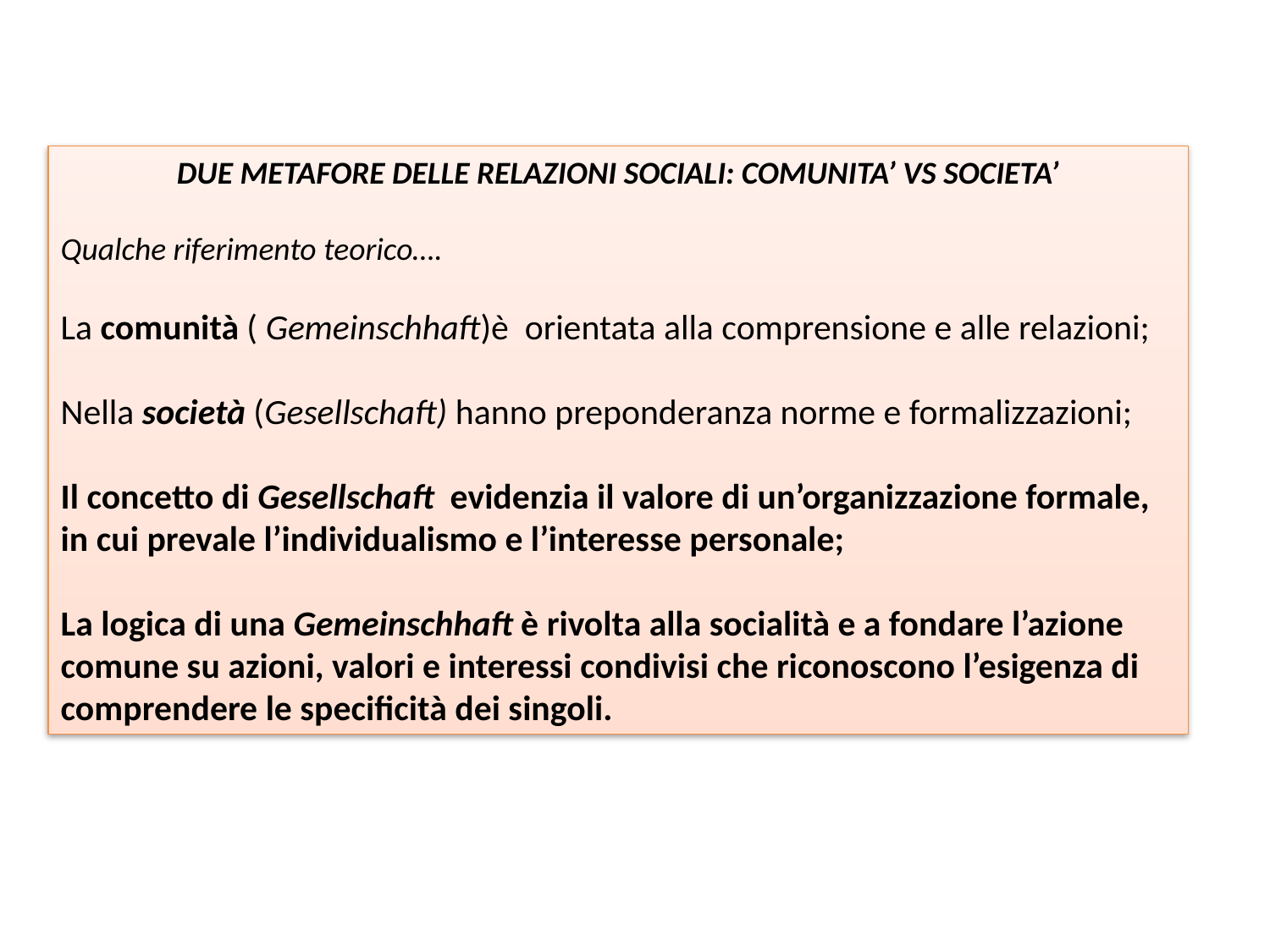

DUE METAFORE DELLE RELAZIONI SOCIALI: COMUNITA’ VS SOCIETA’

Qualche riferimento teorico….

La comunità ( Gemeinschhaft)è  orientata alla comprensione e alle relazioni;

Nella società (Gesellschaft) hanno preponderanza norme e formalizzazioni;

Il concetto di Gesellschaft  evidenzia il valore di un’organizzazione formale, in cui prevale l’individualismo e l’interesse personale;

La logica di una Gemeinschhaft è rivolta alla socialità e a fondare l’azione comune su azioni, valori e interessi condivisi che riconoscono l’esigenza di comprendere le specificità dei singoli.